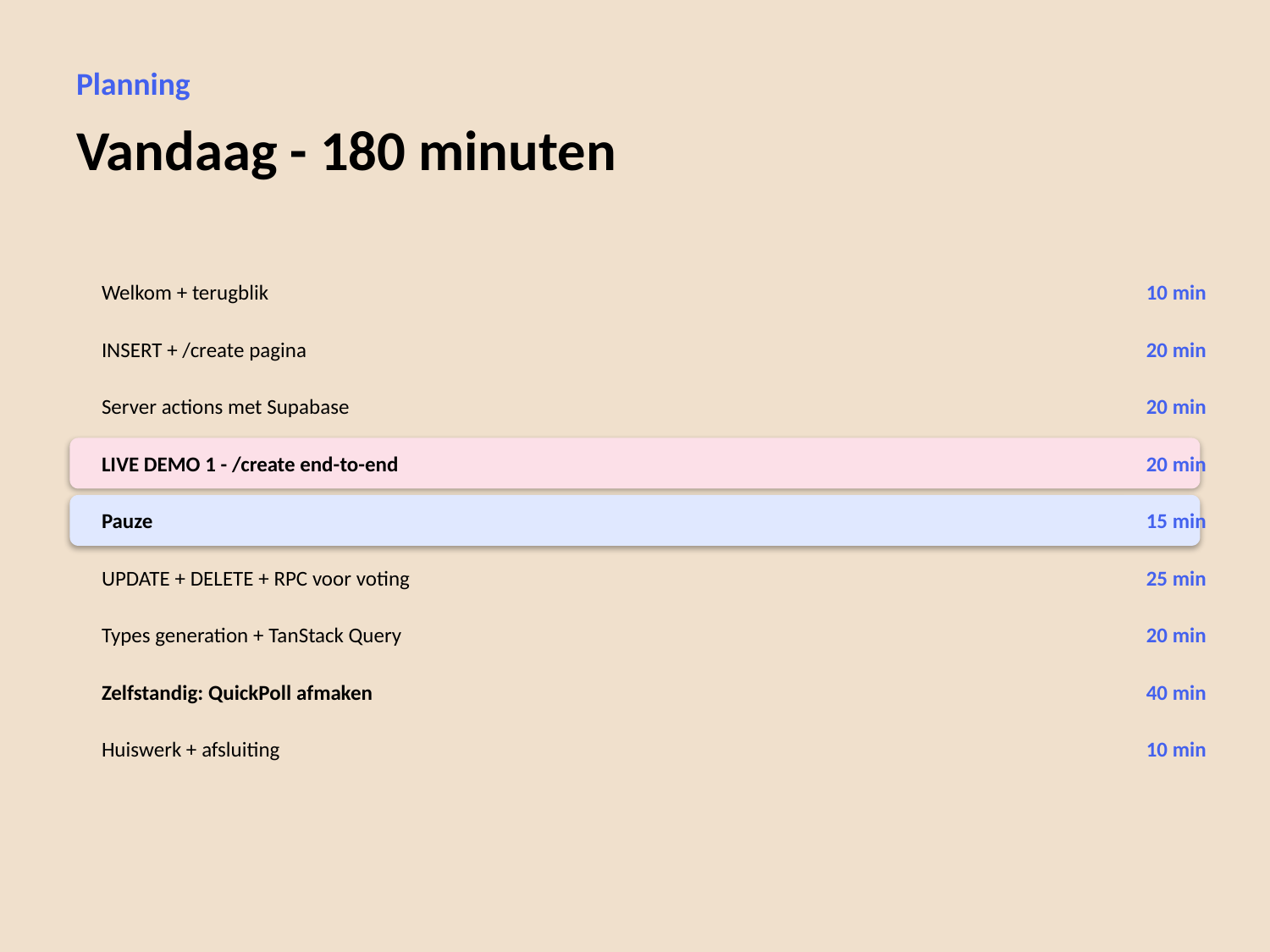

Planning
Vandaag - 180 minuten
Welkom + terugblik
10 min
INSERT + /create pagina
20 min
Server actions met Supabase
20 min

LIVE DEMO 1 - /create end-to-end
20 min

Pauze
15 min
UPDATE + DELETE + RPC voor voting
25 min
Types generation + TanStack Query
20 min
Zelfstandig: QuickPoll afmaken
40 min
Huiswerk + afsluiting
10 min